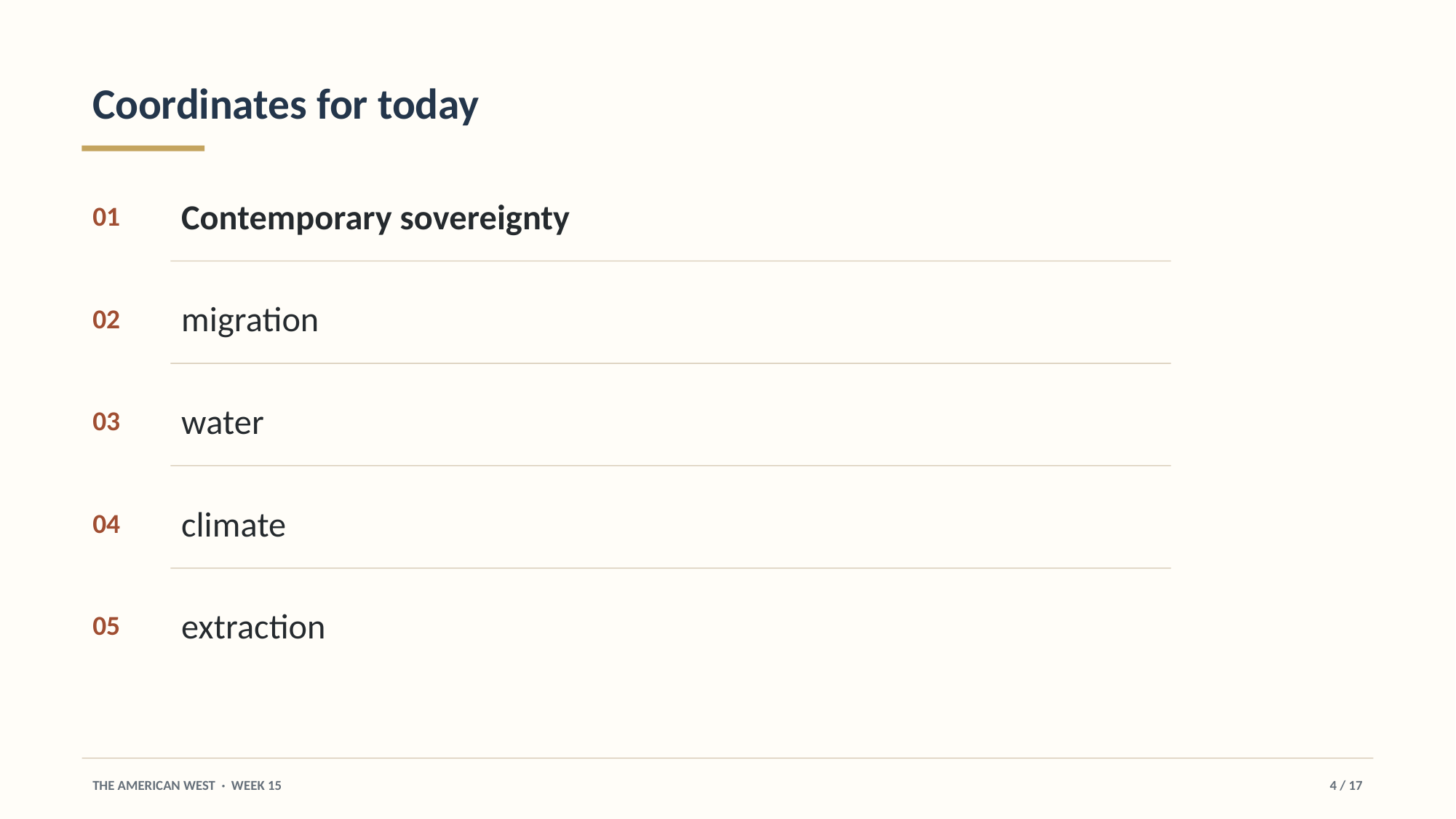

Coordinates for today

Contemporary sovereignty
01

migration
02

water
03

climate
04

extraction
05

THE AMERICAN WEST  ·  WEEK 15
4 / 17